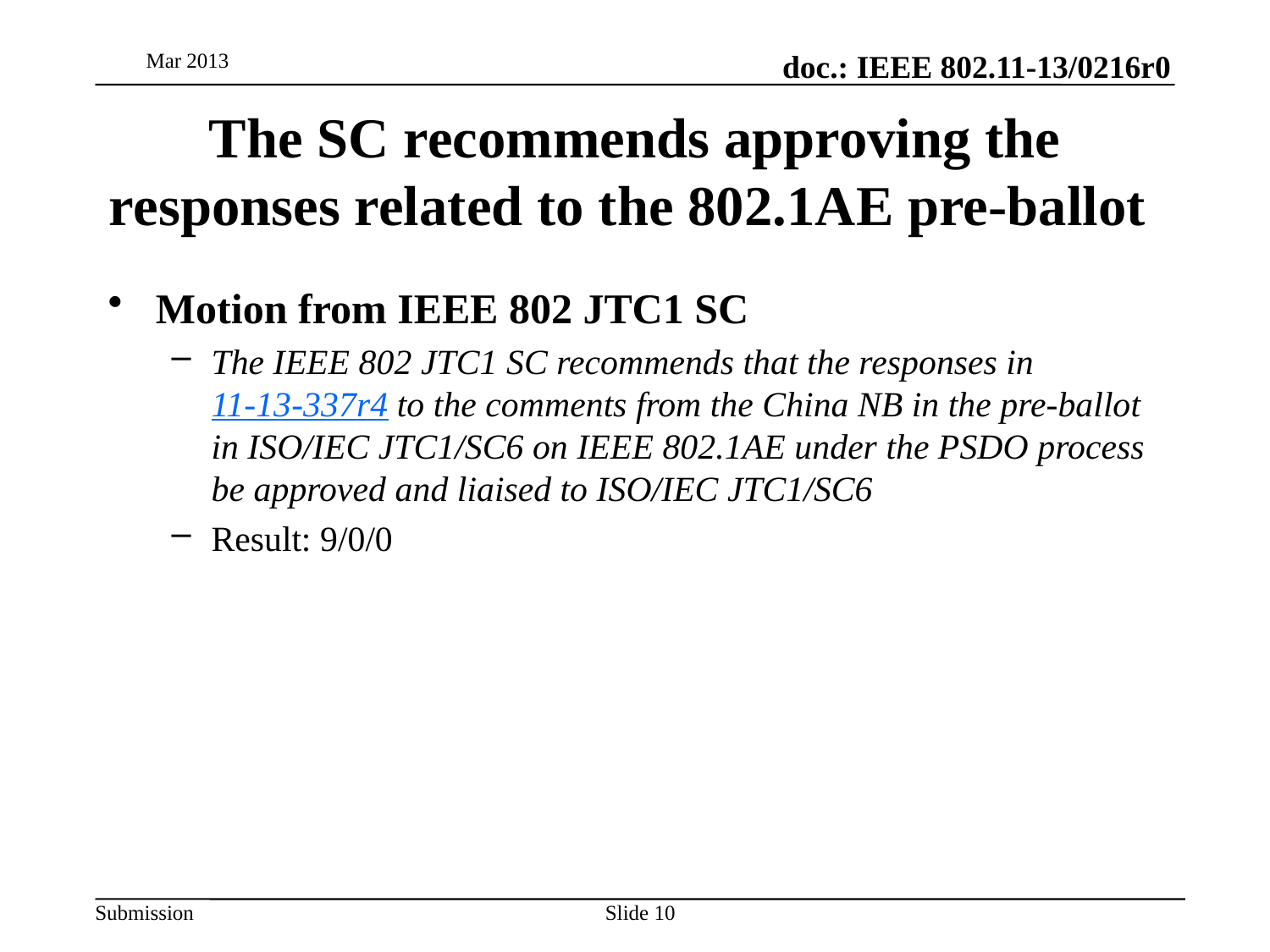

Mar 2013
# The SC recommends approving the responses related to the 802.1AE pre-ballot
Motion from IEEE 802 JTC1 SC
The IEEE 802 JTC1 SC recommends that the responses in 11-13-337r4 to the comments from the China NB in the pre-ballot in ISO/IEC JTC1/SC6 on IEEE 802.1AE under the PSDO process be approved and liaised to ISO/IEC JTC1/SC6
Result: 9/0/0
Slide 10